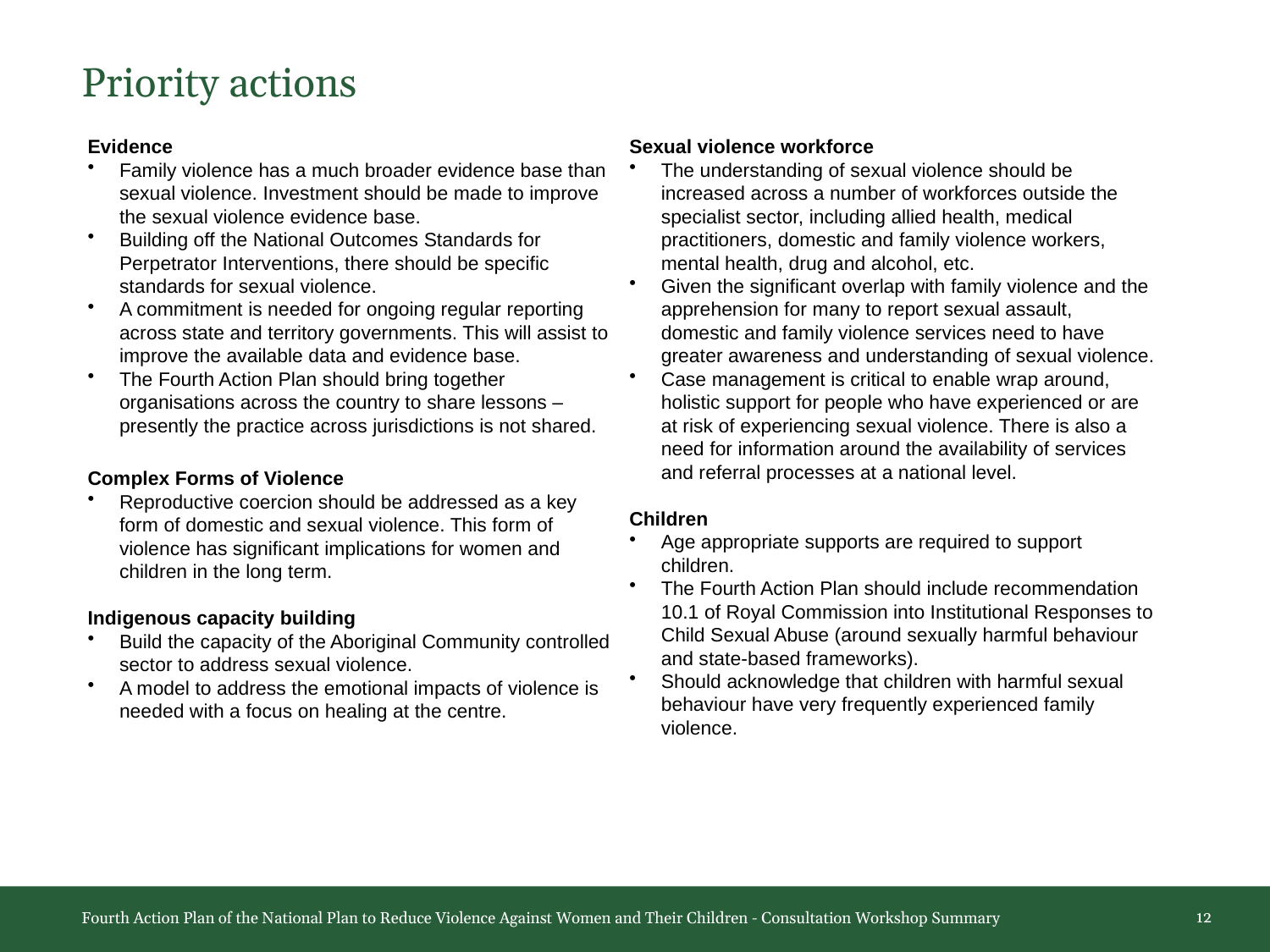

# Priority actions

Evidence
Family violence has a much broader evidence base than sexual violence. Investment should be made to improve the sexual violence evidence base.
Building off the National Outcomes Standards for Perpetrator Interventions, there should be specific standards for sexual violence.
A commitment is needed for ongoing regular reporting across state and territory governments. This will assist to improve the available data and evidence base.
The Fourth Action Plan should bring together organisations across the country to share lessons – presently the practice across jurisdictions is not shared.

Complex Forms of Violence
Reproductive coercion should be addressed as a key form of domestic and sexual violence. This form of violence has significant implications for women and children in the long term.

Indigenous capacity building
Build the capacity of the Aboriginal Community controlled sector to address sexual violence.
A model to address the emotional impacts of violence is needed with a focus on healing at the centre.

Sexual violence workforce
The understanding of sexual violence should be increased across a number of workforces outside the specialist sector, including allied health, medical practitioners, domestic and family violence workers, mental health, drug and alcohol, etc.
Given the significant overlap with family violence and the apprehension for many to report sexual assault, domestic and family violence services need to have greater awareness and understanding of sexual violence.
Case management is critical to enable wrap around, holistic support for people who have experienced or are at risk of experiencing sexual violence. There is also a need for information around the availability of services and referral processes at a national level.

Children
Age appropriate supports are required to support children.
The Fourth Action Plan should include recommendation 10.1 of Royal Commission into Institutional Responses to Child Sexual Abuse (around sexually harmful behaviour and state-based frameworks).
Should acknowledge that children with harmful sexual behaviour have very frequently experienced family violence.
Fourth Action Plan of the National Plan to Reduce Violence Against Women and Their Children - Consultation Workshop Summary
12